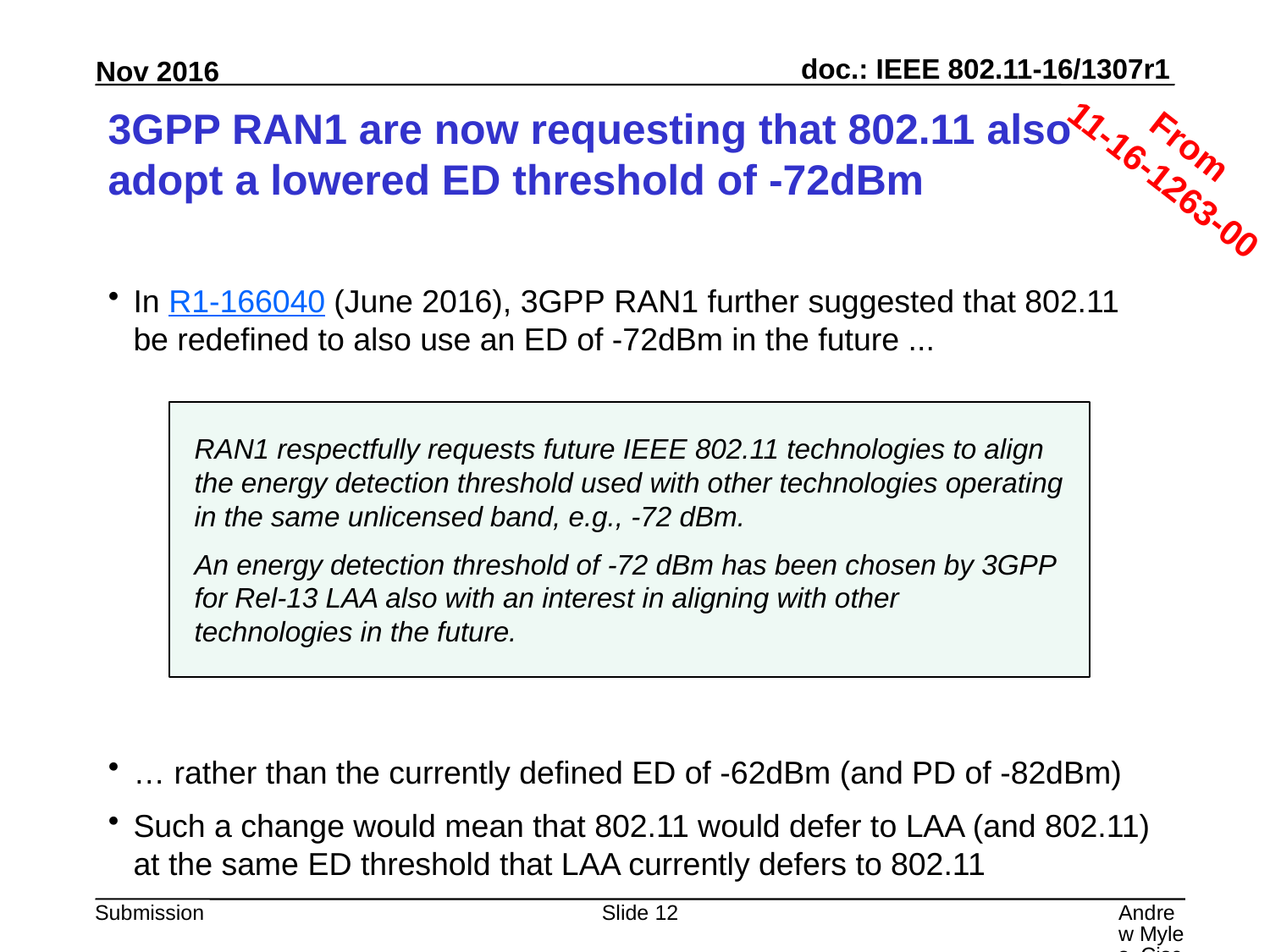

# 3GPP RAN1 are now requesting that 802.11 also adopt a lowered ED threshold of -72dBm
From
11-16-1263-00
In R1-166040 (June 2016), 3GPP RAN1 further suggested that 802.11 be redefined to also use an ED of -72dBm in the future ...

… rather than the currently defined ED of -62dBm (and PD of -82dBm)
Such a change would mean that 802.11 would defer to LAA (and 802.11) at the same ED threshold that LAA currently defers to 802.11

RAN1 respectfully requests future IEEE 802.11 technologies to align the energy detection threshold used with other technologies operating in the same unlicensed band, e.g., -72 dBm.
An energy detection threshold of -72 dBm has been chosen by 3GPP for Rel-13 LAA also with an interest in aligning with other technologies in the future.
Slide 12
Andrew Myles, Cisco